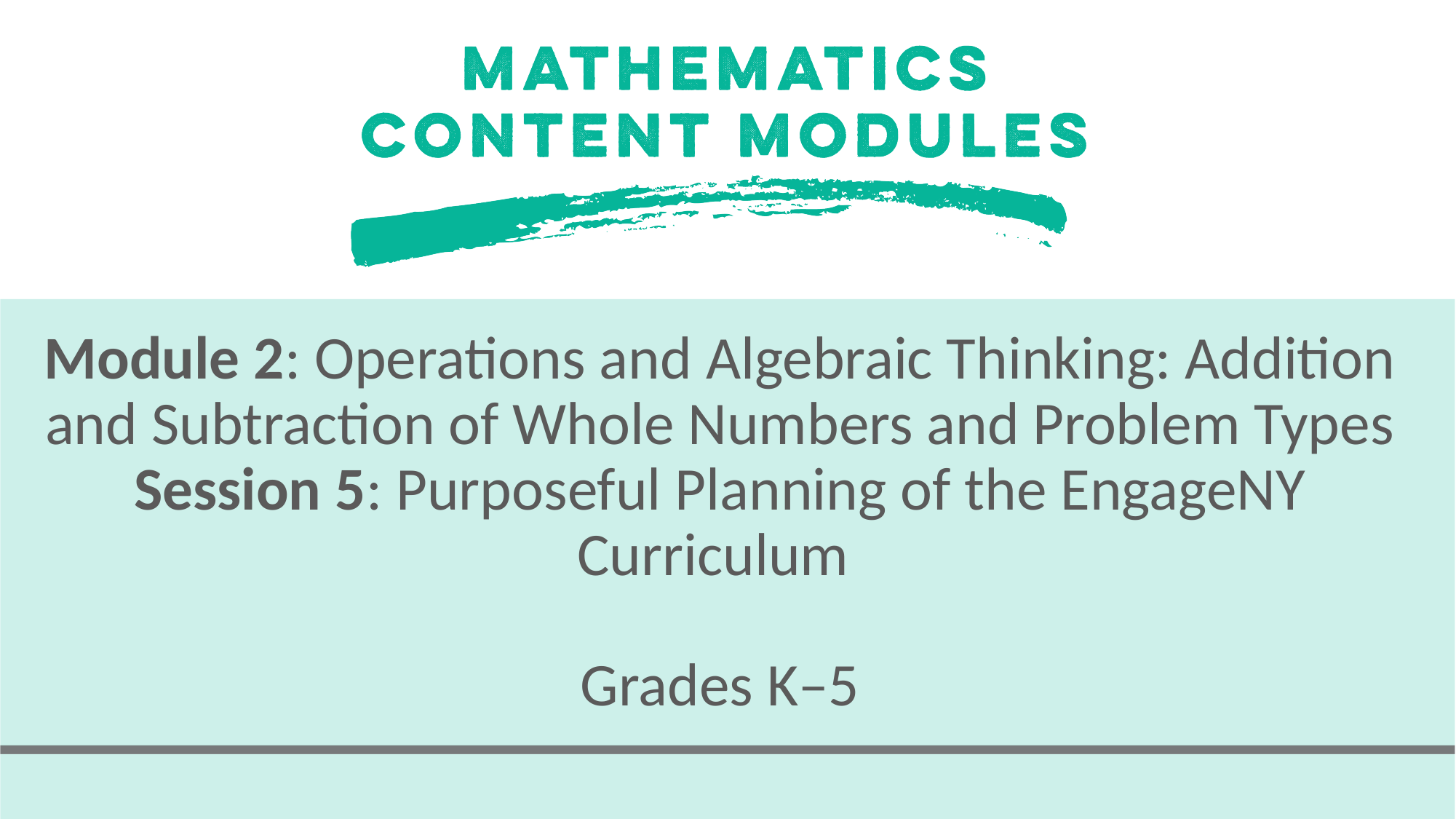

# Module 2: Operations and Algebraic Thinking: Addition and Subtraction of Whole Numbers and Problem Types Session 5: Purposeful Planning of the EngageNY Curriculum Grades K–5